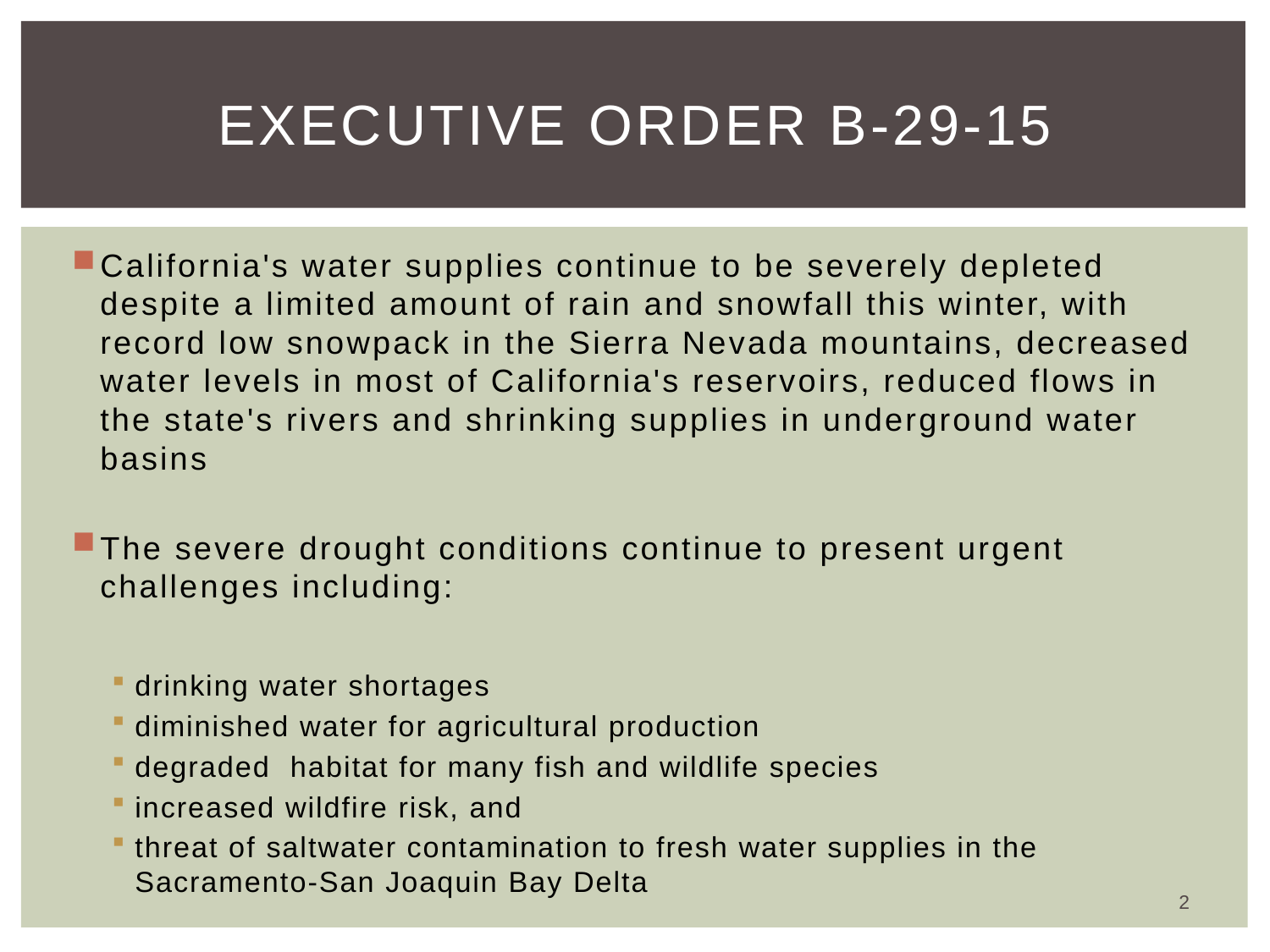

# EXECUTIVE ORDER B-29-15
California's water supplies continue to be severely depleted despite a limited amount of rain and snowfall this winter, with record low snowpack in the Sierra Nevada mountains, decreased water levels in most of California's reservoirs, reduced flows in the state's rivers and shrinking supplies in underground water basins

The severe drought conditions continue to present urgent challenges including:

drinking water shortages
diminished water for agricultural production
degraded  habitat for many fish and wildlife species
increased wildfire risk, and
threat of saltwater contamination to fresh water supplies in the Sacramento-San Joaquin Bay Delta

2